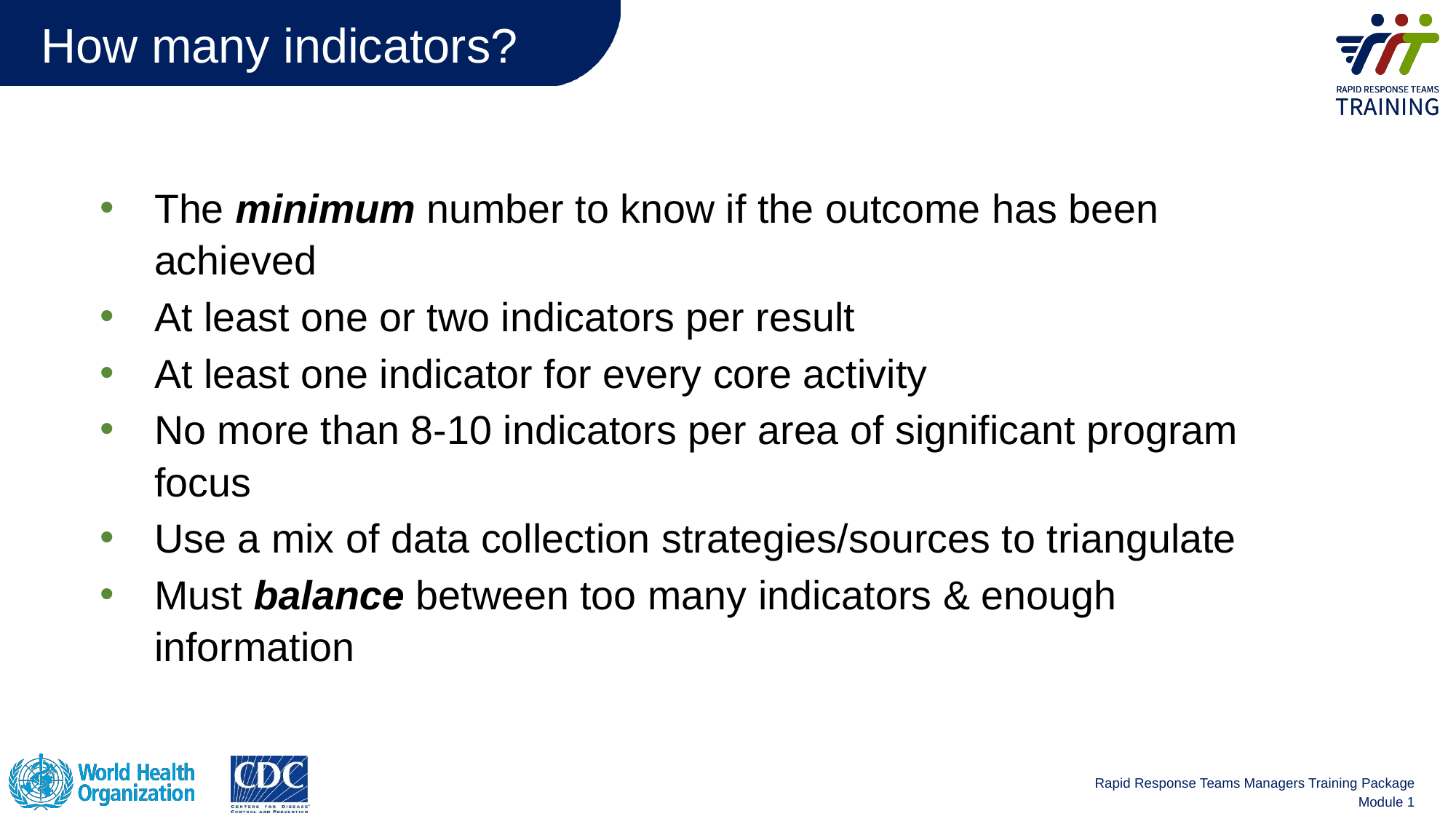

# How many indicators?
The minimum number to know if the outcome has been achieved
At least one or two indicators per result
At least one indicator for every core activity
No more than 8-10 indicators per area of significant program focus
Use a mix of data collection strategies/sources to triangulate
Must balance between too many indicators & enough information